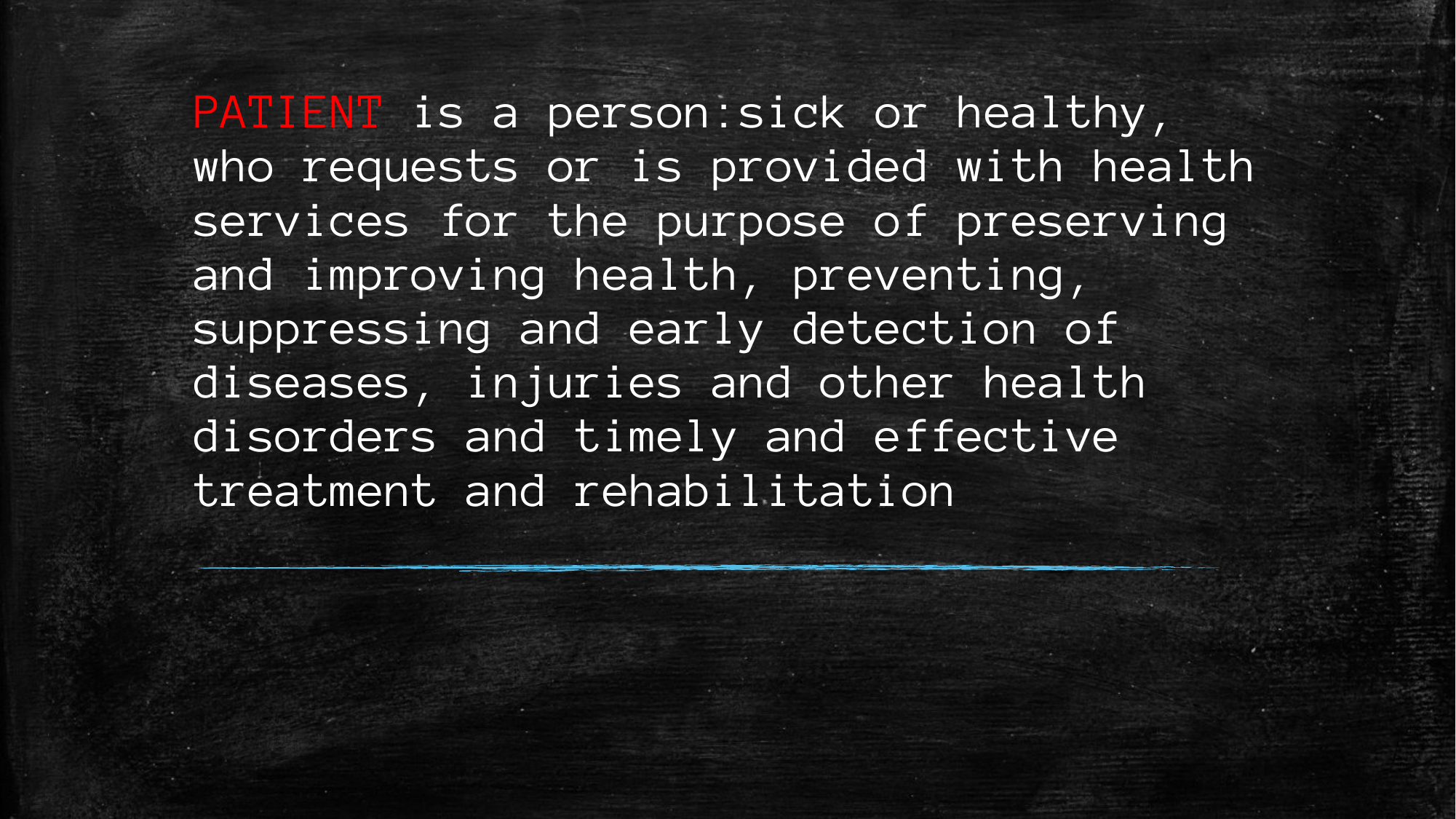

# PATIENT is a person:sick or healthy, who requests or is provided with health services for the purpose of preserving and improving health, preventing, suppressing and early detection of diseases, injuries and other health disorders and timely and effective treatment and rehabilitation